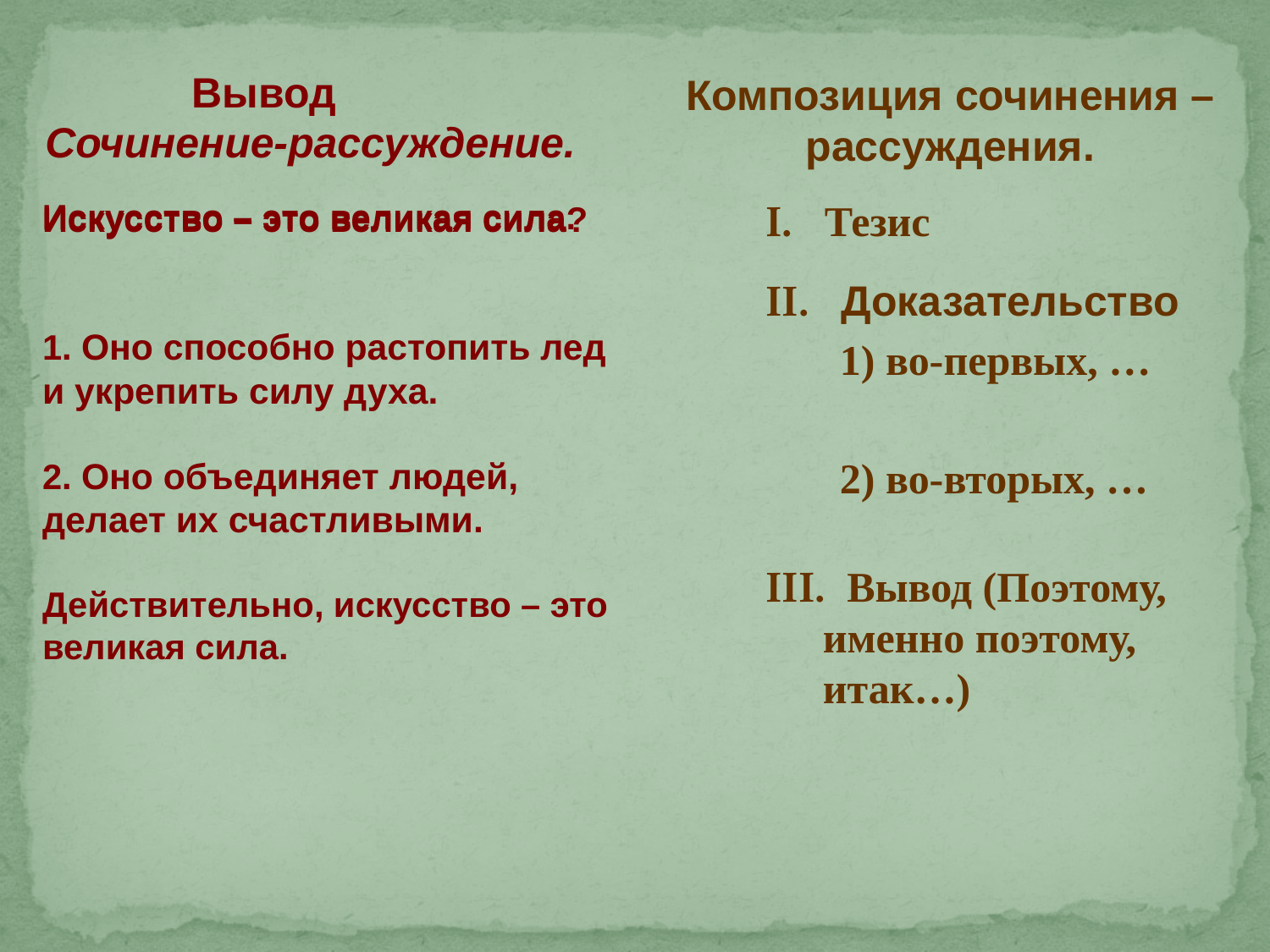

# Композиция сочинения – рассуждения.
Вывод
Сочинение-рассуждение.

Искусство – это великая сила?

1. Оно способно растопить лед и укрепить силу духа.

2. Оно объединяет людей, делает их счастливыми.

Действительно, искусство – это великая сила.

Искусство – это великая сила.
I.   Тезис

II.   Доказательство
       1) во-первых, …

       2) во-вторых, …

III.  Вывод (Поэтому, именно поэтому, итак…)